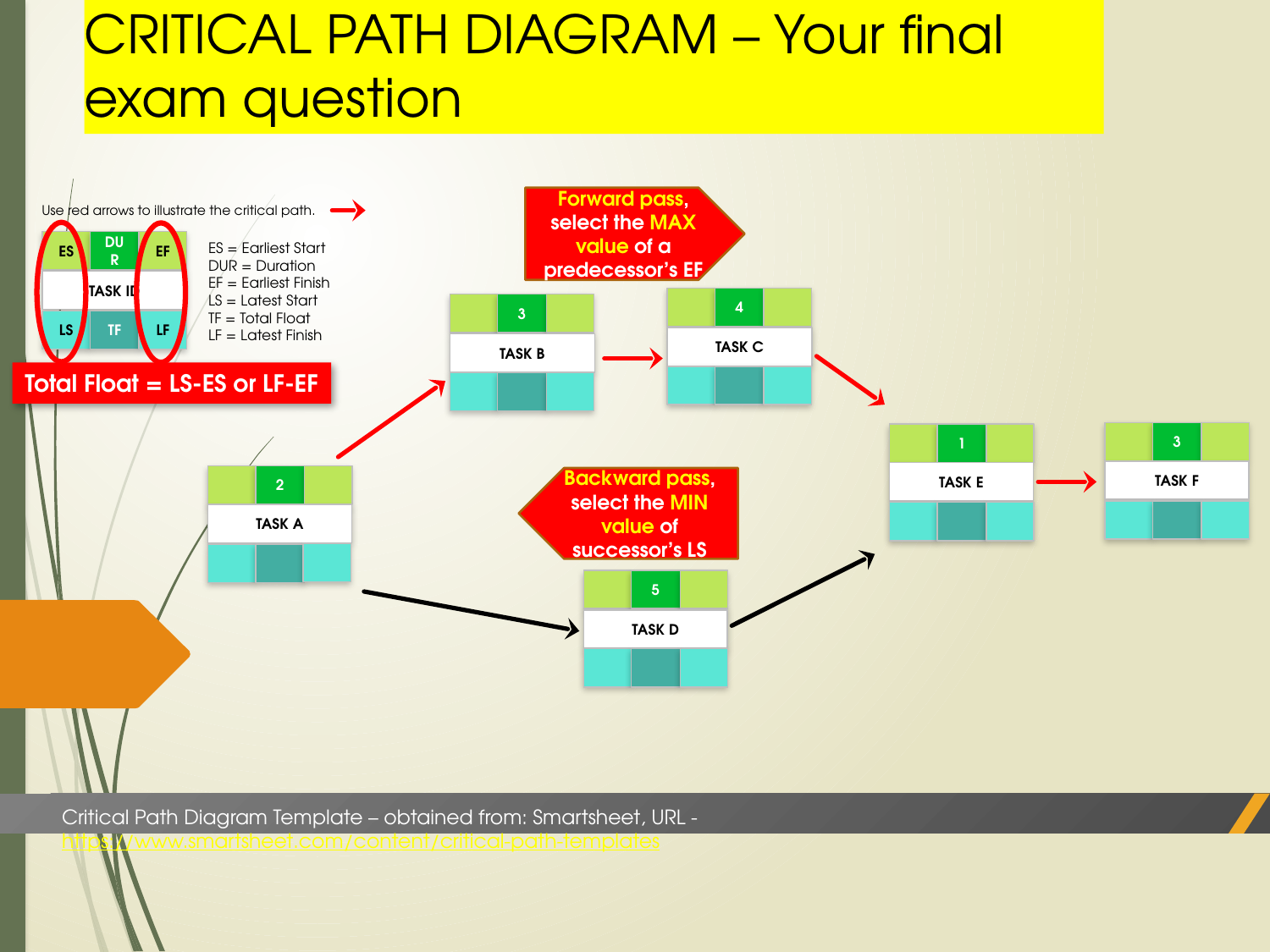

CRITICAL PATH DIAGRAM – Your final exam question
Forward pass, select the MAX value of a predecessor’s EF
Use red arrows to illustrate the critical path.

Total Float = LS-ES or LF-EF
ES
DUR
EF
TASK ID
LS
TF
LF
ES = Earliest Start
DUR = Duration
EF = Earliest Finish
LS = Latest Start
TF = Total Float
LF = Latest Finish

4

TASK C

3

TASK B

3

TASK F

1

TASK E

2

TASK A

Backward pass, select the MIN value of successor’s LS

5

TASK D

Critical Path Diagram Template – obtained from: Smartsheet, URL - https://www.smartsheet.com/content/critical-path-templates